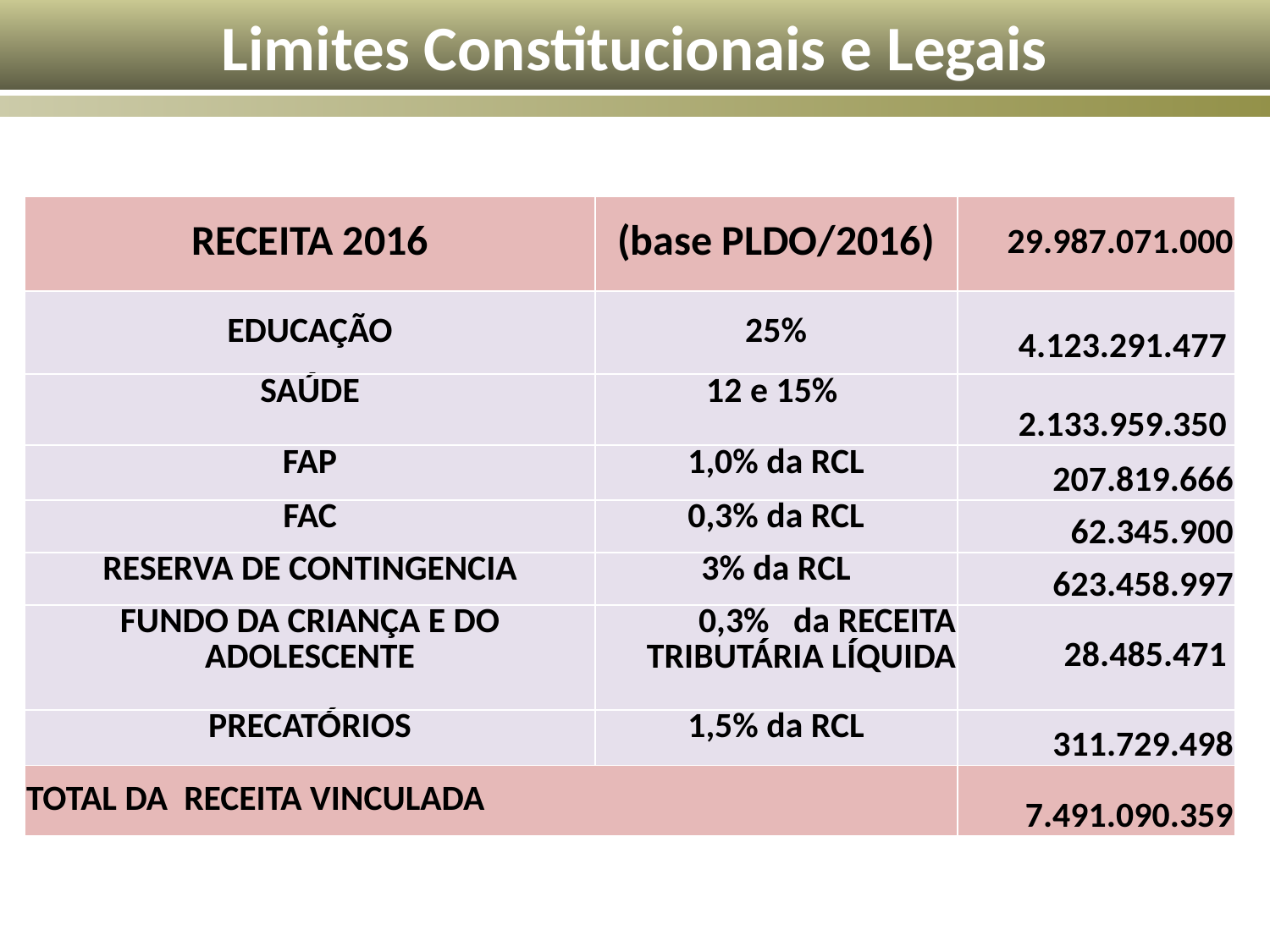

Limites Constitucionais e Legais

| RECEITA 2016 | (base PLDO/2016) | 29.987.071.000 |
| --- | --- | --- |
| EDUCAÇÃO | 25% | 4.123.291.477 |
| SAÚDE | 12 e 15% | 2.133.959.350 |
| FAP | 1,0% da RCL | 207.819.666 |
| FAC | 0,3% da RCL | 62.345.900 |
| RESERVA DE CONTINGENCIA | 3% da RCL | 623.458.997 |
| FUNDO DA CRIANÇA E DO ADOLESCENTE | 0,3% da RECEITA TRIBUTÁRIA LÍQUIDA | 28.485.471 |
| PRECATÓRIOS | 1,5% da RCL | 311.729.498 |
| TOTAL DA RECEITA VINCULADA |  | 7.491.090.359 |